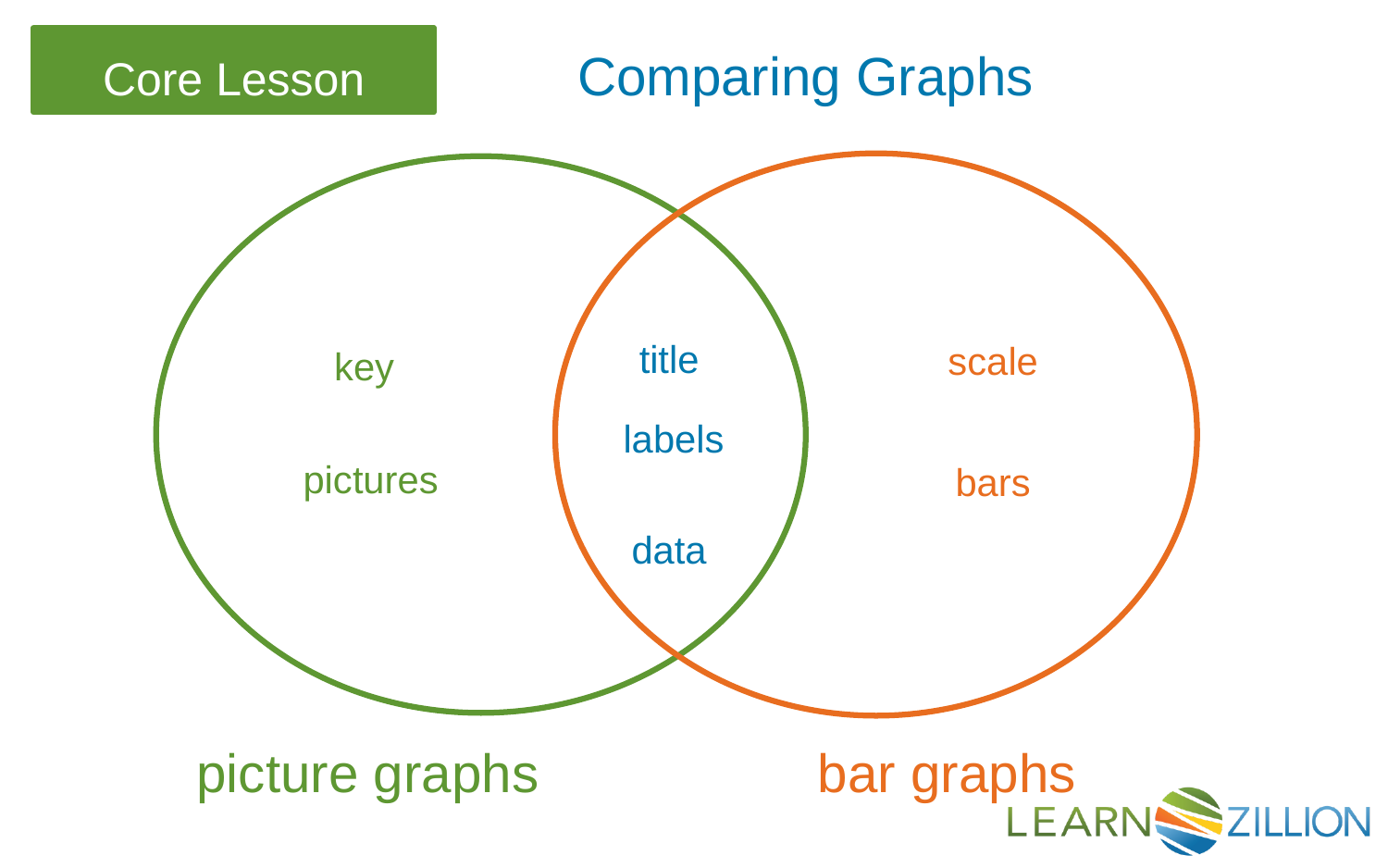

Comparing Graphs

title
scale
key
labels
bars
pictures

data

picture graphs

bar graphs